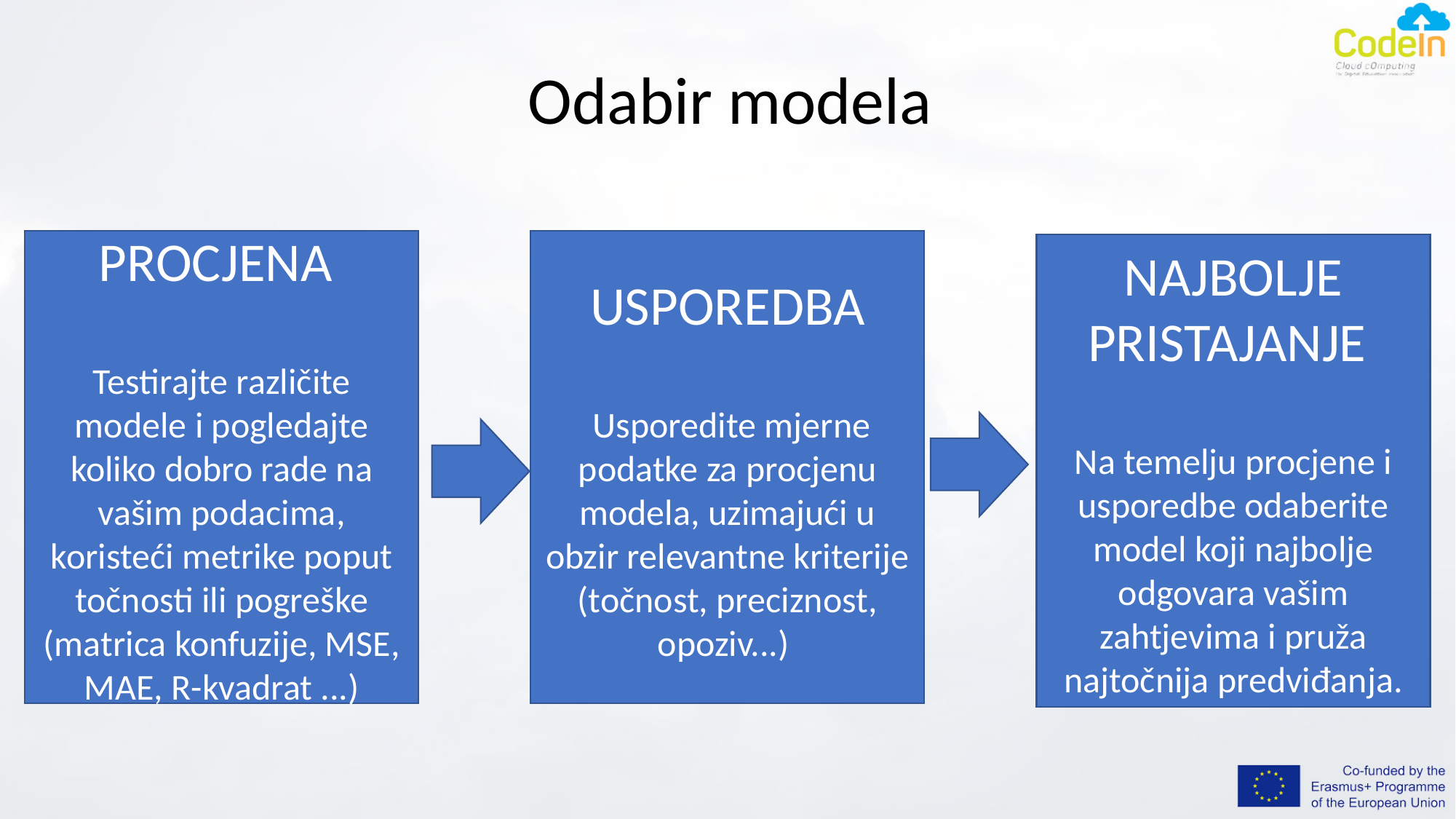

# Odabir modela
PROCJENA

Testirajte različite modele i pogledajte koliko dobro rade na vašim podacima, koristeći metrike poput točnosti ili pogreške (matrica konfuzije, MSE, MAE, R-kvadrat ...)
USPOREDBA

 Usporedite mjerne podatke za procjenu modela, uzimajući u obzir relevantne kriterije (točnost, preciznost, opoziv...)
NAJBOLJE PRISTAJANJE

Na temelju procjene i usporedbe odaberite model koji najbolje odgovara vašim zahtjevima i pruža najtočnija predviđanja.